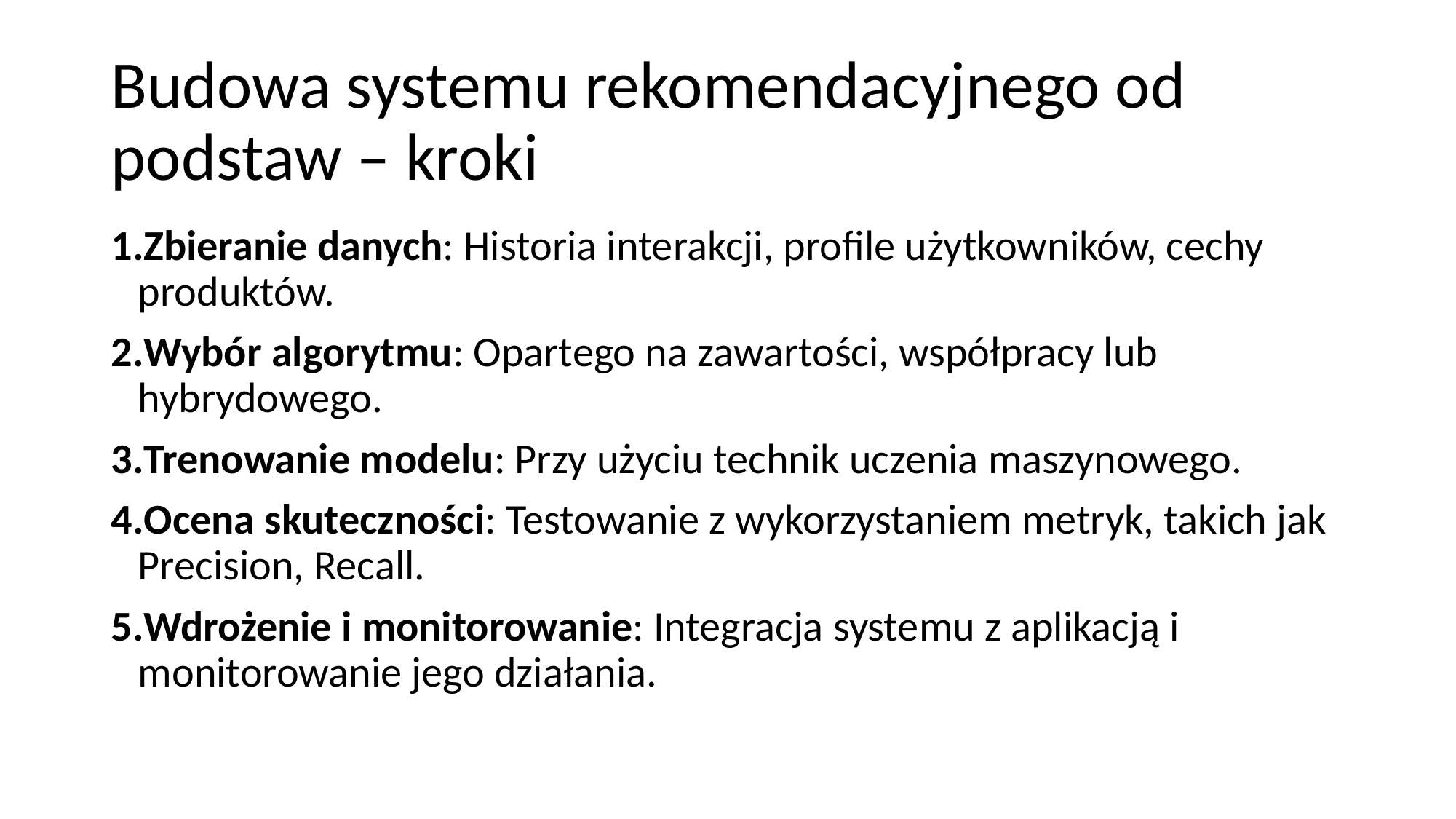

# Budowa systemu rekomendacyjnego od podstaw – kroki
Zbieranie danych: Historia interakcji, profile użytkowników, cechy produktów.
Wybór algorytmu: Opartego na zawartości, współpracy lub hybrydowego.
Trenowanie modelu: Przy użyciu technik uczenia maszynowego.
Ocena skuteczności: Testowanie z wykorzystaniem metryk, takich jak Precision, Recall.
Wdrożenie i monitorowanie: Integracja systemu z aplikacją i monitorowanie jego działania.